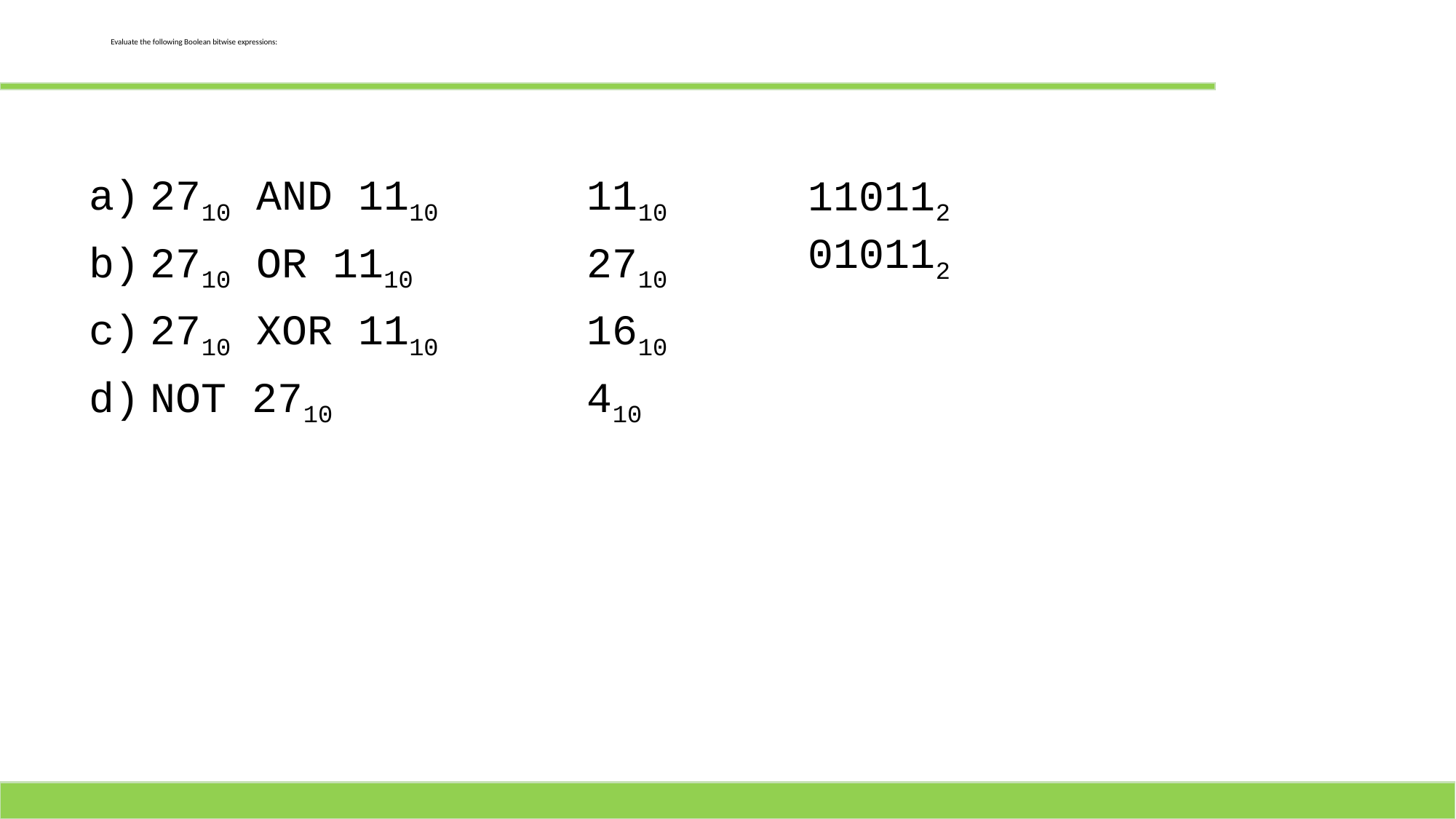

# Evaluate the following Boolean bitwise expressions:
2710 AND 1110		1110
2710 OR 1110		2710
2710 XOR 1110		1610
NOT 2710 			410

110112
010112